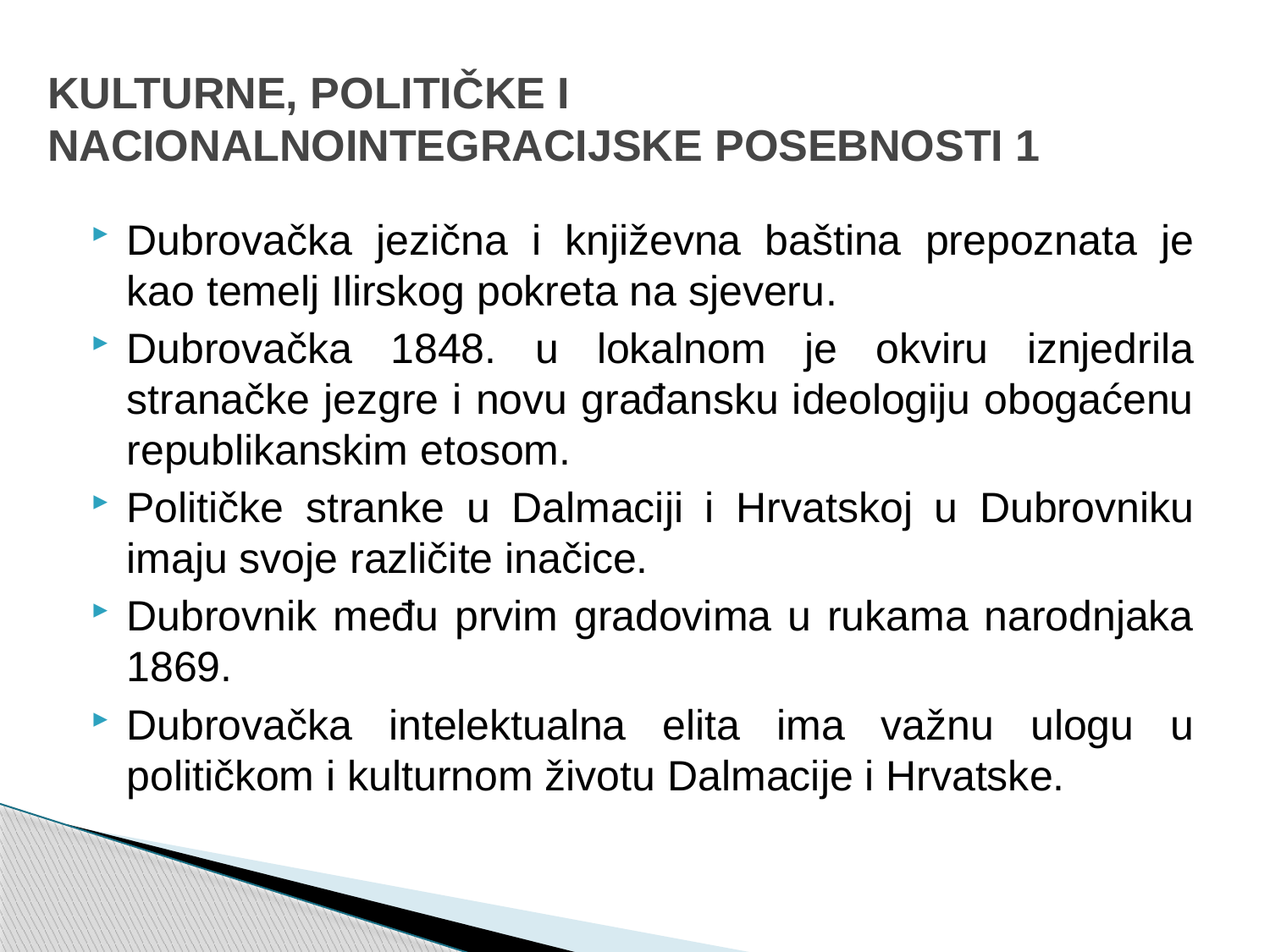

# KULTURNE, POLITIČKE I NACIONALNOINTEGRACIJSKE POSEBNOSTI 1
Dubrovačka jezična i književna baština prepoznata je kao temelj Ilirskog pokreta na sjeveru.
Dubrovačka 1848. u lokalnom je okviru iznjedrila stranačke jezgre i novu građansku ideologiju obogaćenu republikanskim etosom.
Političke stranke u Dalmaciji i Hrvatskoj u Dubrovniku imaju svoje različite inačice.
Dubrovnik među prvim gradovima u rukama narodnjaka 1869.
Dubrovačka intelektualna elita ima važnu ulogu u političkom i kulturnom životu Dalmacije i Hrvatske.